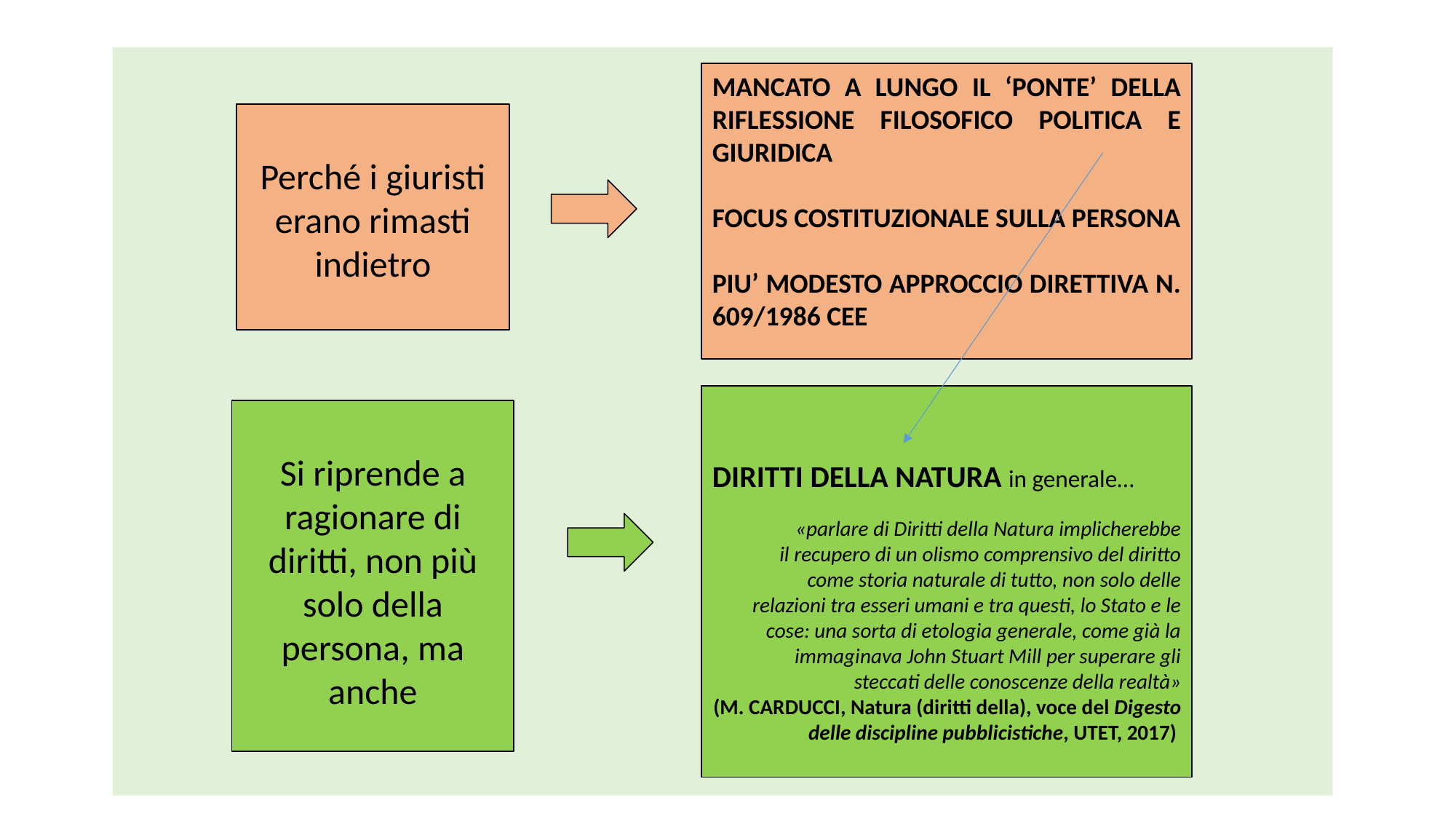

MANCATO A LUNGO IL ‘PONTE’ DELLA RIFLESSIONE FILOSOFICO POLITICA E GIURIDICA

FOCUS COSTITUZIONALE SULLA PERSONA

PIU’ MODESTO APPROCCIO DIRETTIVA N. 609/1986 CEE

Perché i giuristi erano rimasti indietro

DIRITTI DELLA NATURA in generale…

«parlare di Diritti della Natura implicherebbe
il recupero di un olismo comprensivo del diritto
come storia naturale di tutto, non solo delle
relazioni tra esseri umani e tra questi, lo Stato e le
cose: una sorta di etologia generale, come già la
immaginava John Stuart Mill per superare gli
steccati delle conoscenze della realtà»
(M. Carducci, Natura (diritti della), voce del Digesto delle discipline pubblicistiche, UTET, 2017)

DIRITTI DEGLI ANIMALI

Si riprende a ragionare di diritti, non più solo della persona, ma anche